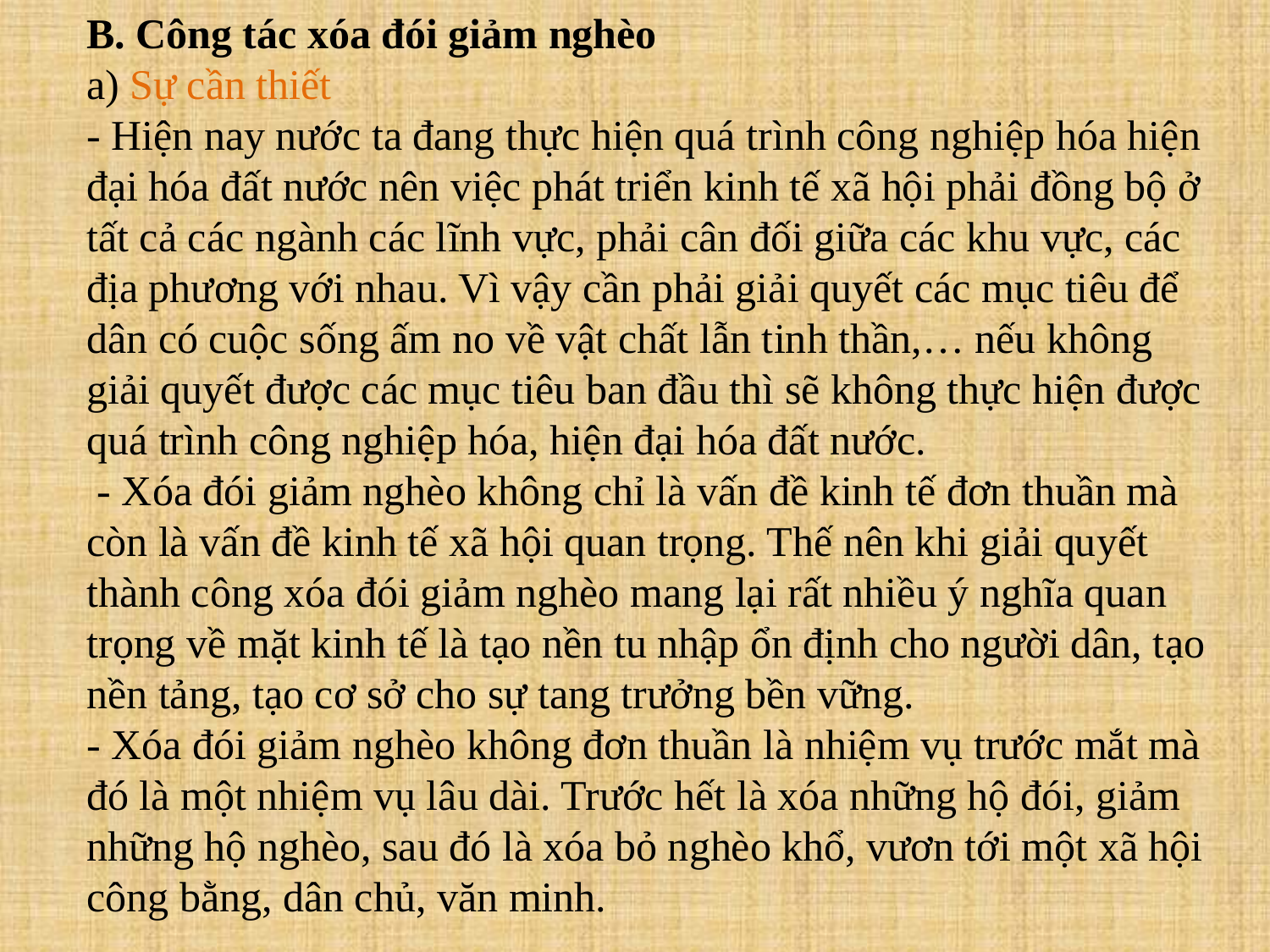

B. Công tác xóa đói giảm nghèo
a) Sự cần thiết
- Hiện nay nước ta đang thực hiện quá trình công nghiệp hóa hiện đại hóa đất nước nên việc phát triển kinh tế xã hội phải đồng bộ ở tất cả các ngành các lĩnh vực, phải cân đối giữa các khu vực, các địa phương với nhau. Vì vậy cần phải giải quyết các mục tiêu để dân có cuộc sống ấm no về vật chất lẫn tinh thần,… nếu không giải quyết được các mục tiêu ban đầu thì sẽ không thực hiện được quá trình công nghiệp hóa, hiện đại hóa đất nước.
 - Xóa đói giảm nghèo không chỉ là vấn đề kinh tế đơn thuần mà còn là vấn đề kinh tế xã hội quan trọng. Thế nên khi giải quyết thành công xóa đói giảm nghèo mang lại rất nhiều ý nghĩa quan trọng về mặt kinh tế là tạo nền tu nhập ổn định cho người dân, tạo nền tảng, tạo cơ sở cho sự tang trưởng bền vững.
- Xóa đói giảm nghèo không đơn thuần là nhiệm vụ trước mắt mà đó là một nhiệm vụ lâu dài. Trước hết là xóa những hộ đói, giảm những hộ nghèo, sau đó là xóa bỏ nghèo khổ, vươn tới một xã hội công bằng, dân chủ, văn minh.